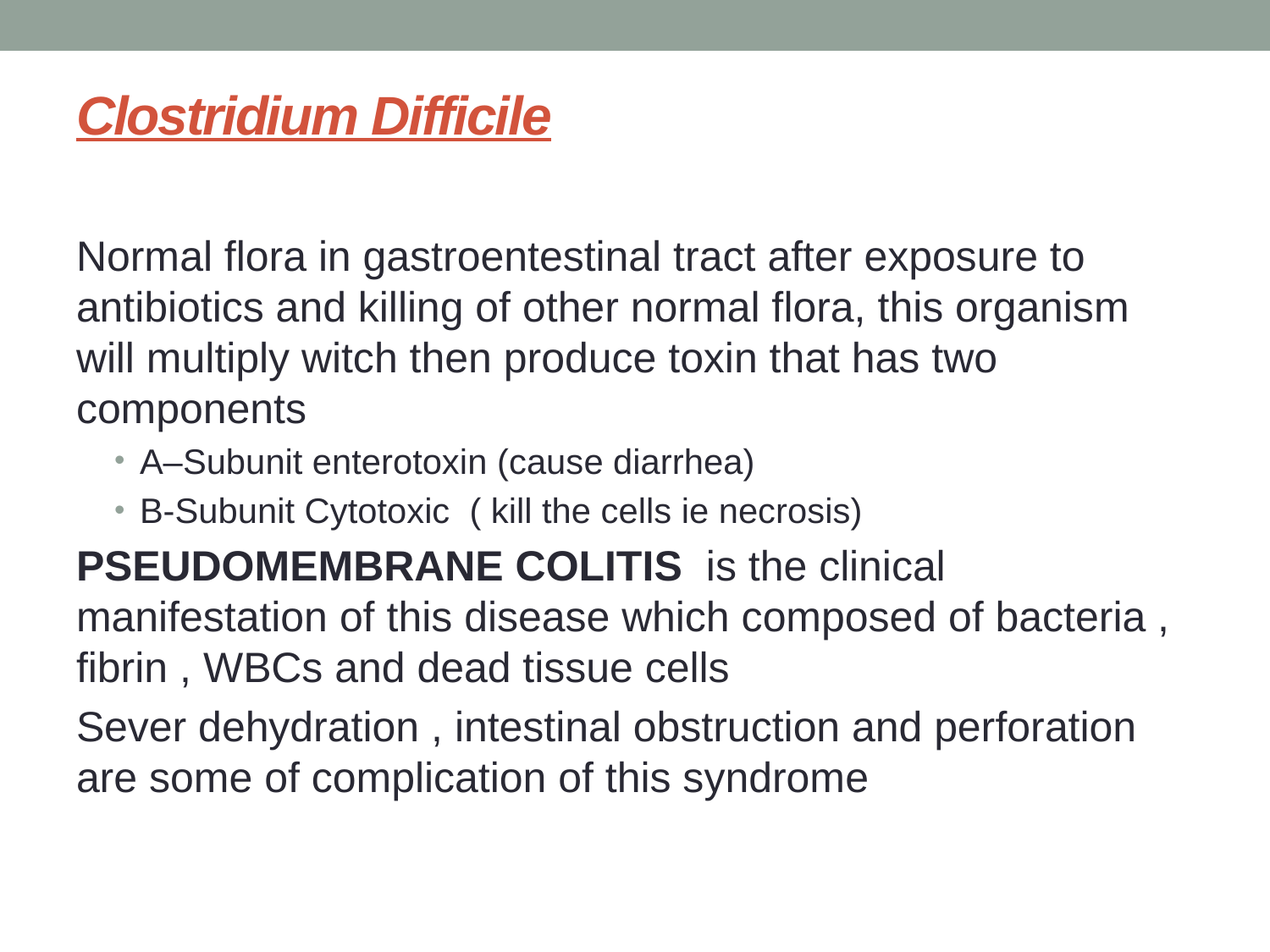

# Clostridium Difficile
Normal flora in gastroentestinal tract after exposure to antibiotics and killing of other normal flora, this organism will multiply witch then produce toxin that has two components
A–Subunit enterotoxin (cause diarrhea)
B-Subunit Cytotoxic  ( kill the cells ie necrosis)
PSEUDOMEMBRANE COLITIS  is the clinical manifestation of this disease which composed of bacteria , fibrin , WBCs and dead tissue cells
Sever dehydration , intestinal obstruction and perforation are some of complication of this syndrome